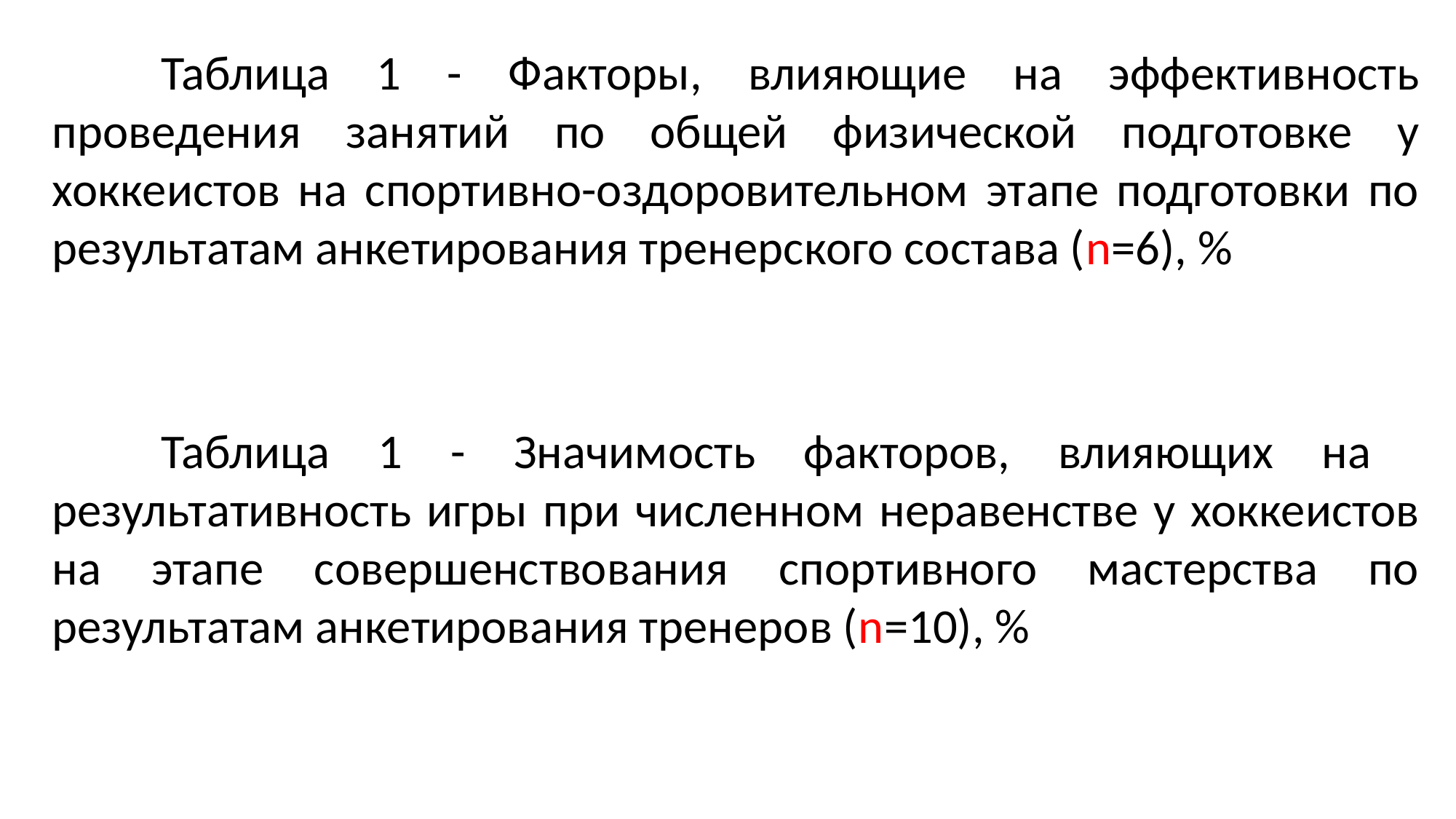

Таблица 1 - Факторы, влияющие на эффективность проведения занятий по общей физической подготовке у хоккеистов на спортивно-оздоровительном этапе подготовки по результатам анкетирования тренерского состава (n=6), %

	Таблица 1 - Значимость факторов, влияющих на  результативность игры при численном неравенстве у хоккеистов на этапе совершенствования спортивного мастерства по результатам анкетирования тренеров (n=10), %

#